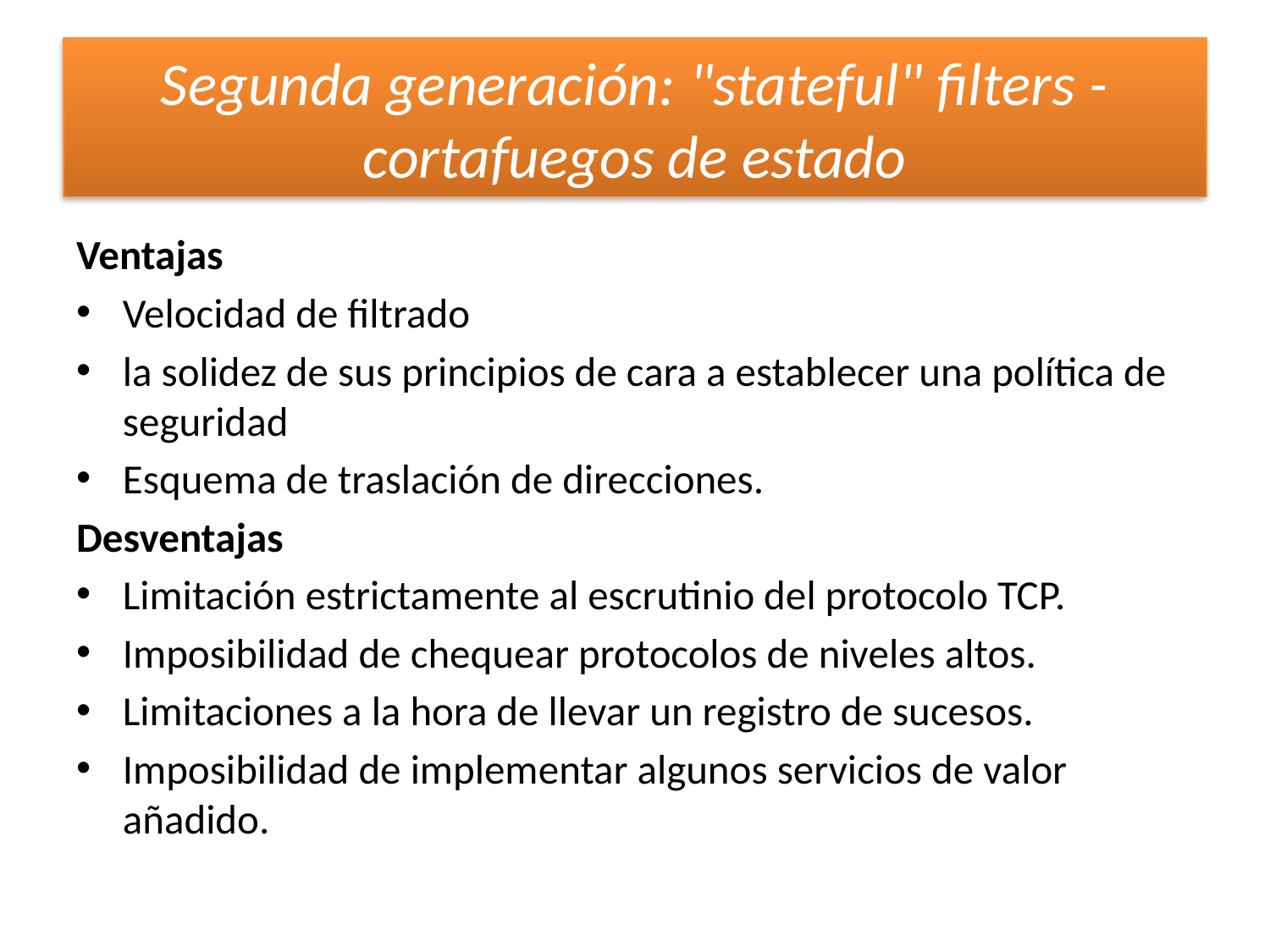

# Segunda generación: "stateful" filters - cortafuegos de estado
Ventajas
Velocidad de filtrado
la solidez de sus principios de cara a establecer una política de seguridad
Esquema de traslación de direcciones.
Desventajas
Limitación estrictamente al escrutinio del protocolo TCP.
Imposibilidad de chequear protocolos de niveles altos.
Limitaciones a la hora de llevar un registro de sucesos.
Imposibilidad de implementar algunos servicios de valor añadido.